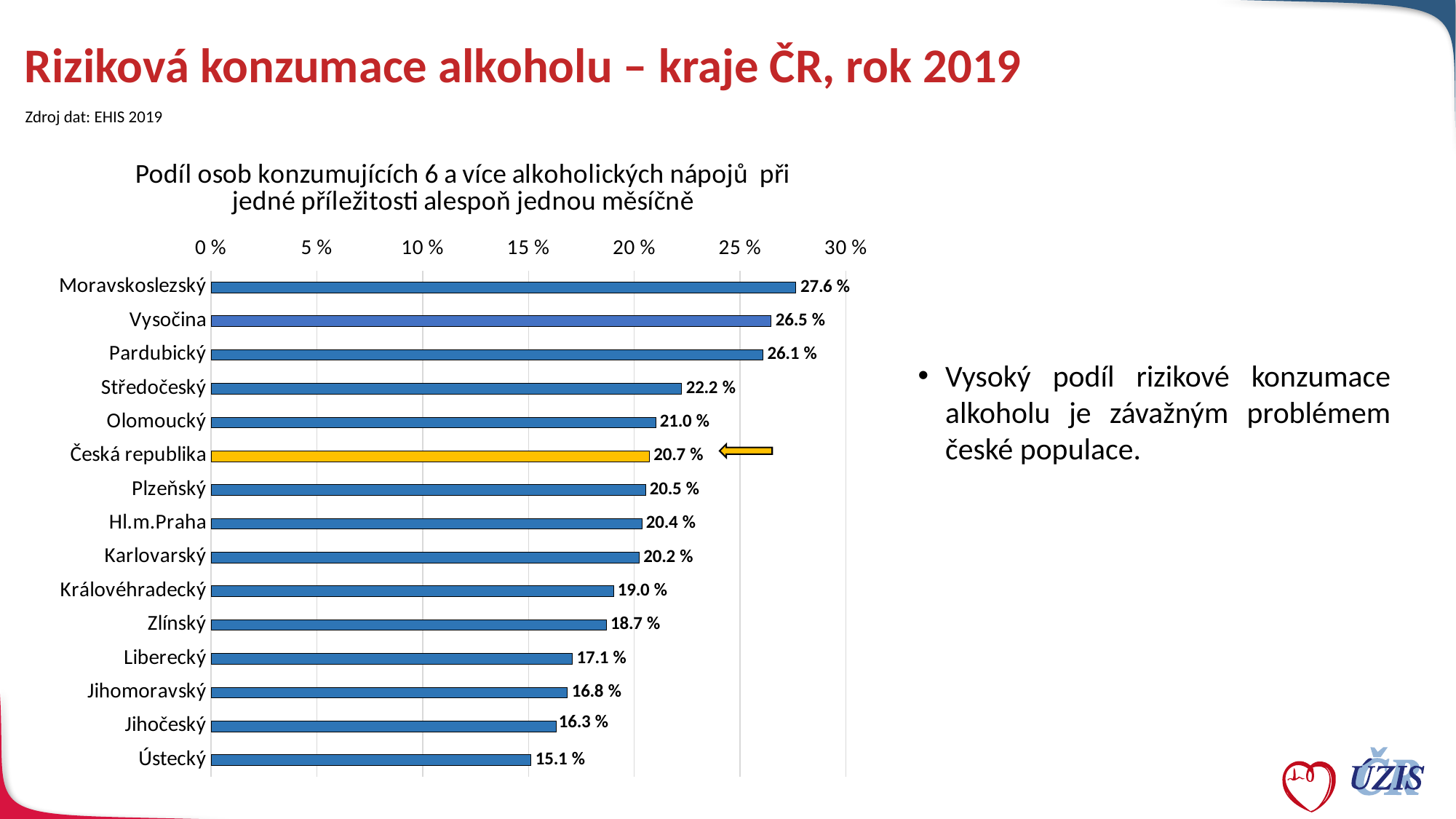

# Riziková konzumace alkoholu – kraje ČR, rok 2019
Zdroj dat: EHIS 2019

### Chart: Podíl osob konzumujících 6 a více alkoholických nápojů  při jedné příležitosti alespoň jednou měsíčně

| Category | celkem |
|---|---|
| Ústecký | 0.1512406940313548 |
| Jihočeský | 0.16319070793639143 |
| Jihomoravský | 0.1684178616645111 |
| Liberecký | 0.17080566184441914 |
| Zlínský | 0.18677023260485634 |
| Královéhradecký | 0.19017513730916308 |
| Karlovarský | 0.20229345886077252 |
| Hl.m.Praha | 0.20354109365530745 |
| Plzeňský | 0.20524798395520827 |
| Česká republika | 0.2071412400690241 |
| Olomoucký | 0.21009496782398274 |
| Středočeský | 0.22242719190609805 |
| Pardubický | 0.26082663447751286 |
| Vysočina | 0.2647099140263332 |
| Moravskoslezský | 0.27641500001020297 |
Vysoký podíl rizikové konzumace alkoholu je závažným problémem české populace.